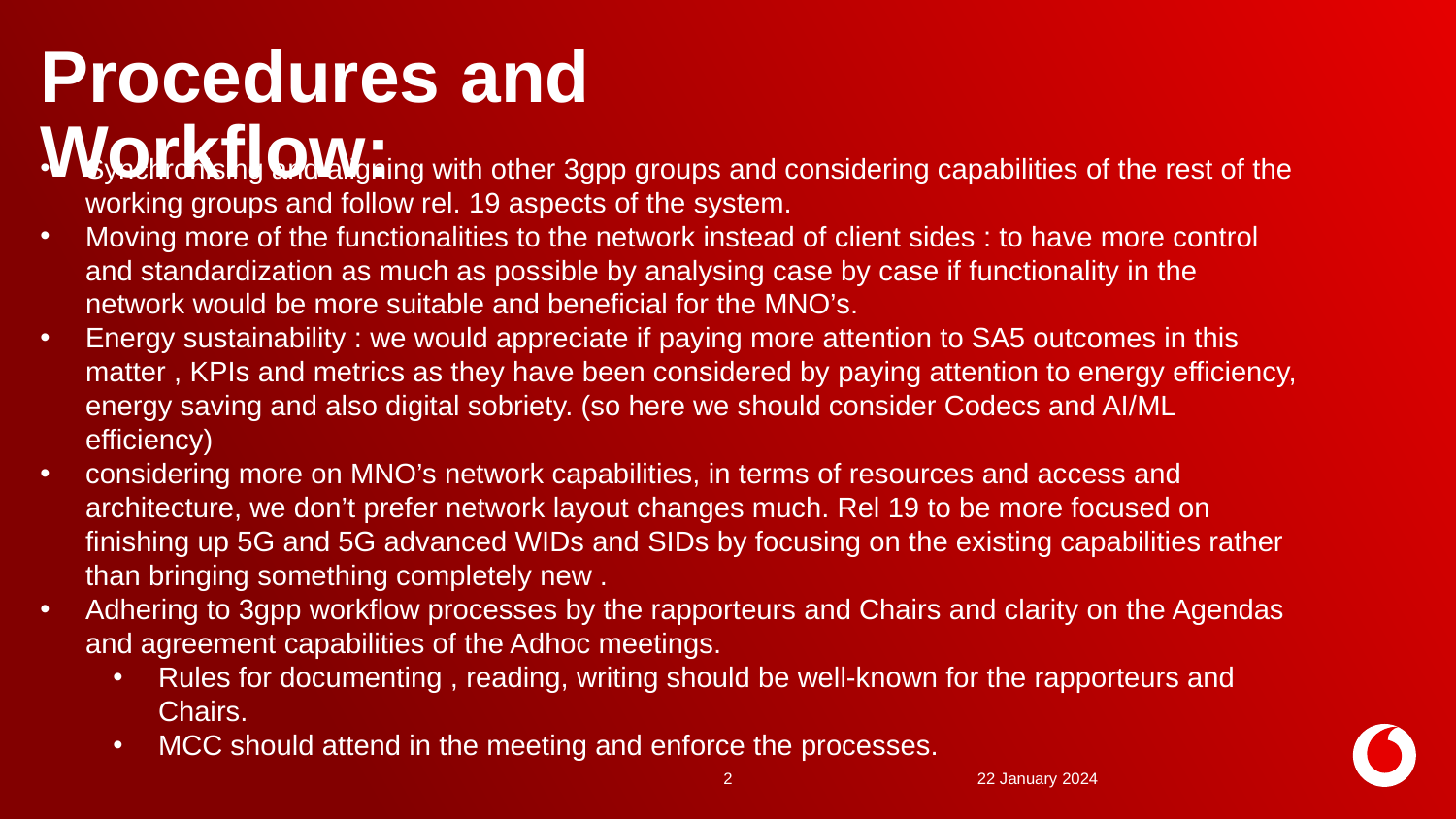

# Procedures and Workflow:

Synchronising and aligning with other 3gpp groups and considering capabilities of the rest of the working groups and follow rel. 19 aspects of the system.
Moving more of the functionalities to the network instead of client sides : to have more control and standardization as much as possible by analysing case by case if functionality in the network would be more suitable and beneficial for the MNO’s.
Energy sustainability : we would appreciate if paying more attention to SA5 outcomes in this matter , KPIs and metrics as they have been considered by paying attention to energy efficiency, energy saving and also digital sobriety. (so here we should consider Codecs and AI/ML efficiency)
considering more on MNO’s network capabilities, in terms of resources and access and architecture, we don’t prefer network layout changes much. Rel 19 to be more focused on finishing up 5G and 5G advanced WIDs and SIDs by focusing on the existing capabilities rather than bringing something completely new .
Adhering to 3gpp workflow processes by the rapporteurs and Chairs and clarity on the Agendas and agreement capabilities of the Adhoc meetings.
Rules for documenting , reading, writing should be well-known for the rapporteurs and Chairs.
MCC should attend in the meeting and enforce the processes.

22 January 2024
2